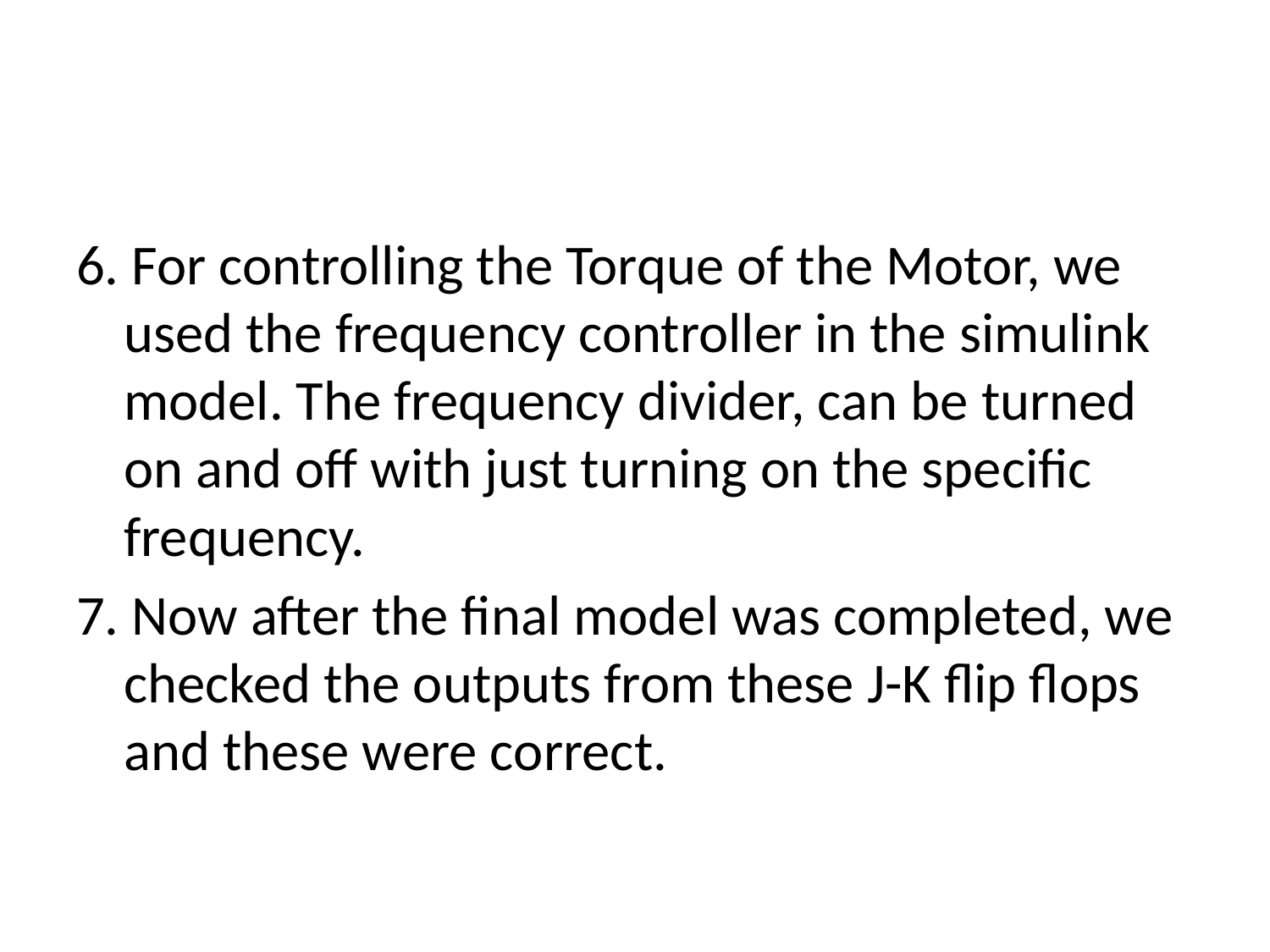

6. For controlling the Torque of the Motor, we used the frequency controller in the simulink model. The frequency divider, can be turned on and off with just turning on the specific frequency.
7. Now after the final model was completed, we checked the outputs from these J-K flip flops and these were correct.